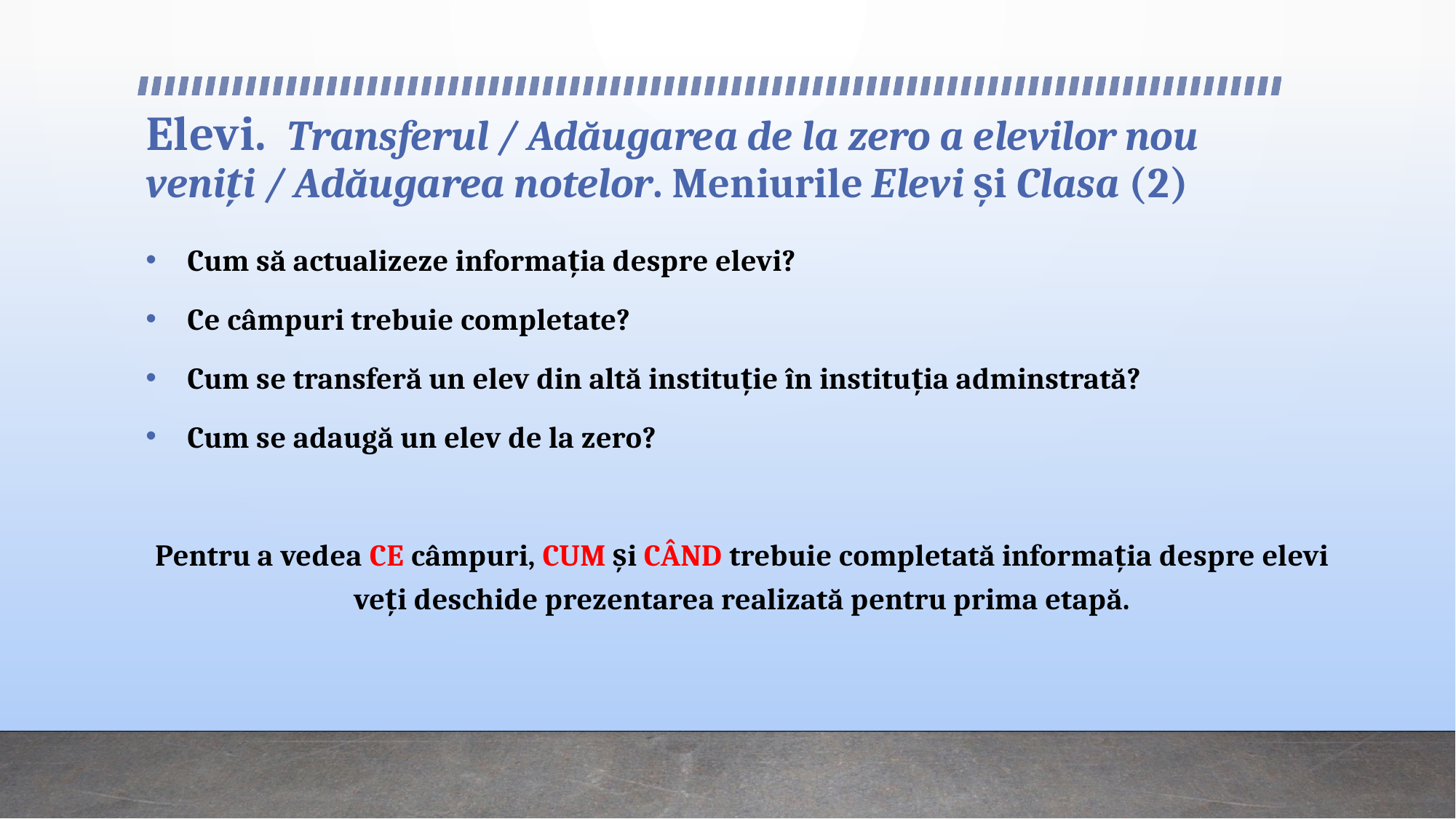

# Elevi.  Transferul / Adăugarea de la zero a elevilor nou veniți / Adăugarea notelor. Meniurile Elevi și Clasa (2)
Cum să actualizeze informația despre elevi?
Ce câmpuri trebuie completate?
Cum se transferă un elev din altă instituție în instituția adminstrată?
Cum se adaugă un elev de la zero?

Pentru a vedea CE câmpuri, CUM și CÂND trebuie completată informația despre elevi veți deschide prezentarea realizată pentru prima etapă.